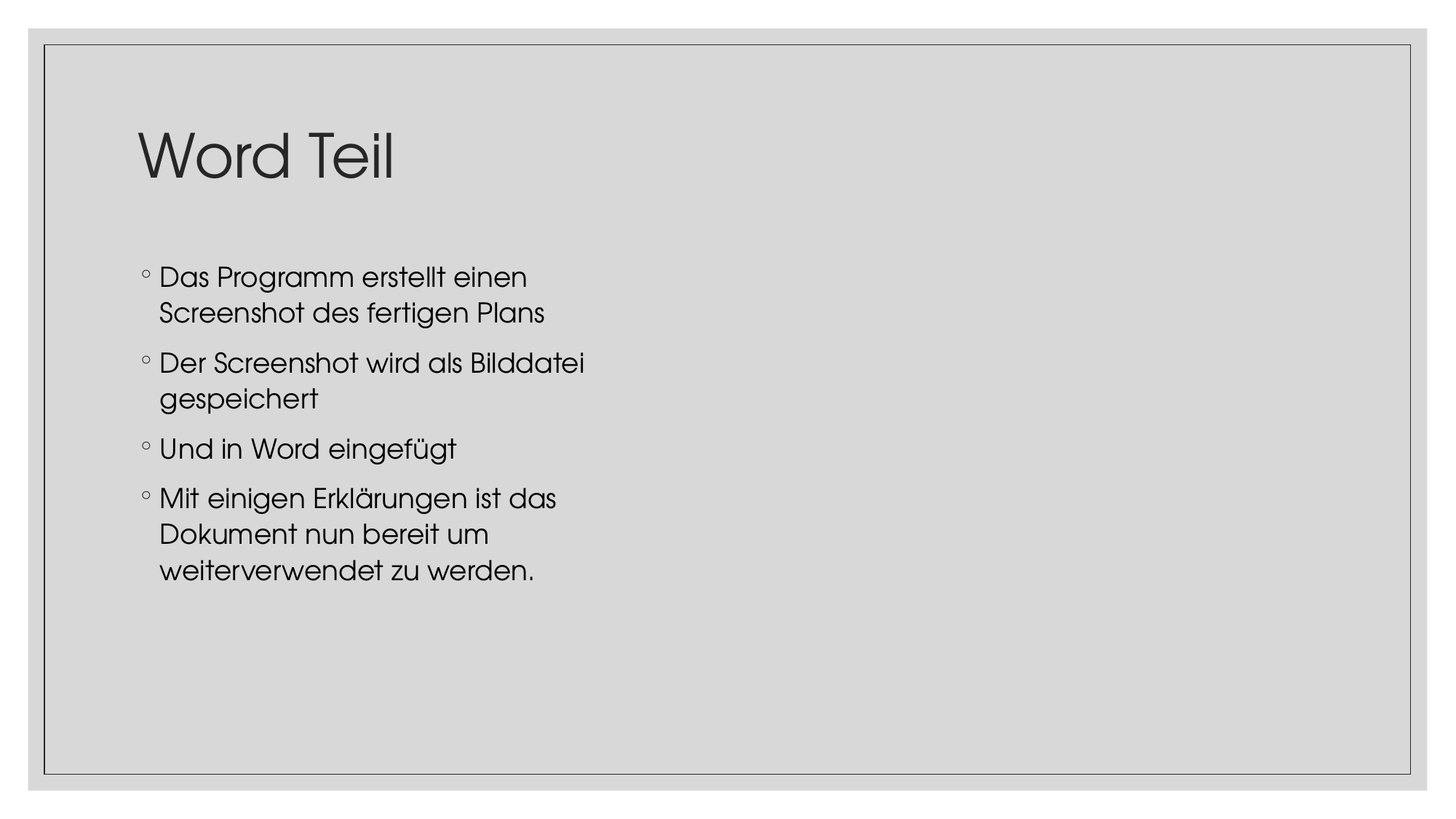

# Word Teil
Das Programm erstellt einen Screenshot des fertigen Plans
Der Screenshot wird als Bilddatei gespeichert
Und in Word eingefügt
Mit einigen Erklärungen ist das Dokument nun bereit um weiterverwendet zu werden.